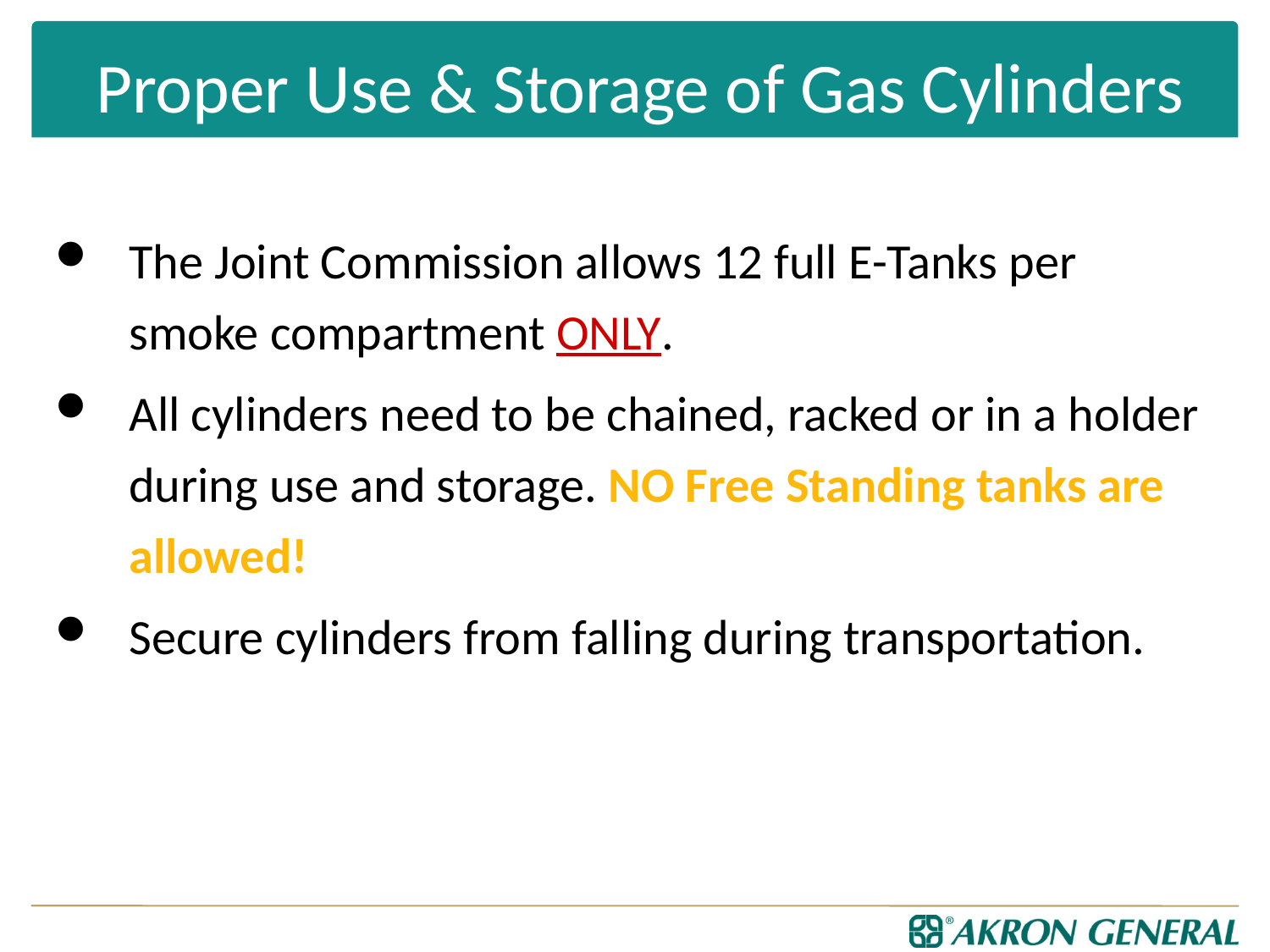

# Proper Use & Storage of Gas Cylinders
The Joint Commission allows 12 full E-Tanks per smoke compartment ONLY.
All cylinders need to be chained, racked or in a holder during use and storage. NO Free Standing tanks are allowed!
Secure cylinders from falling during transportation.